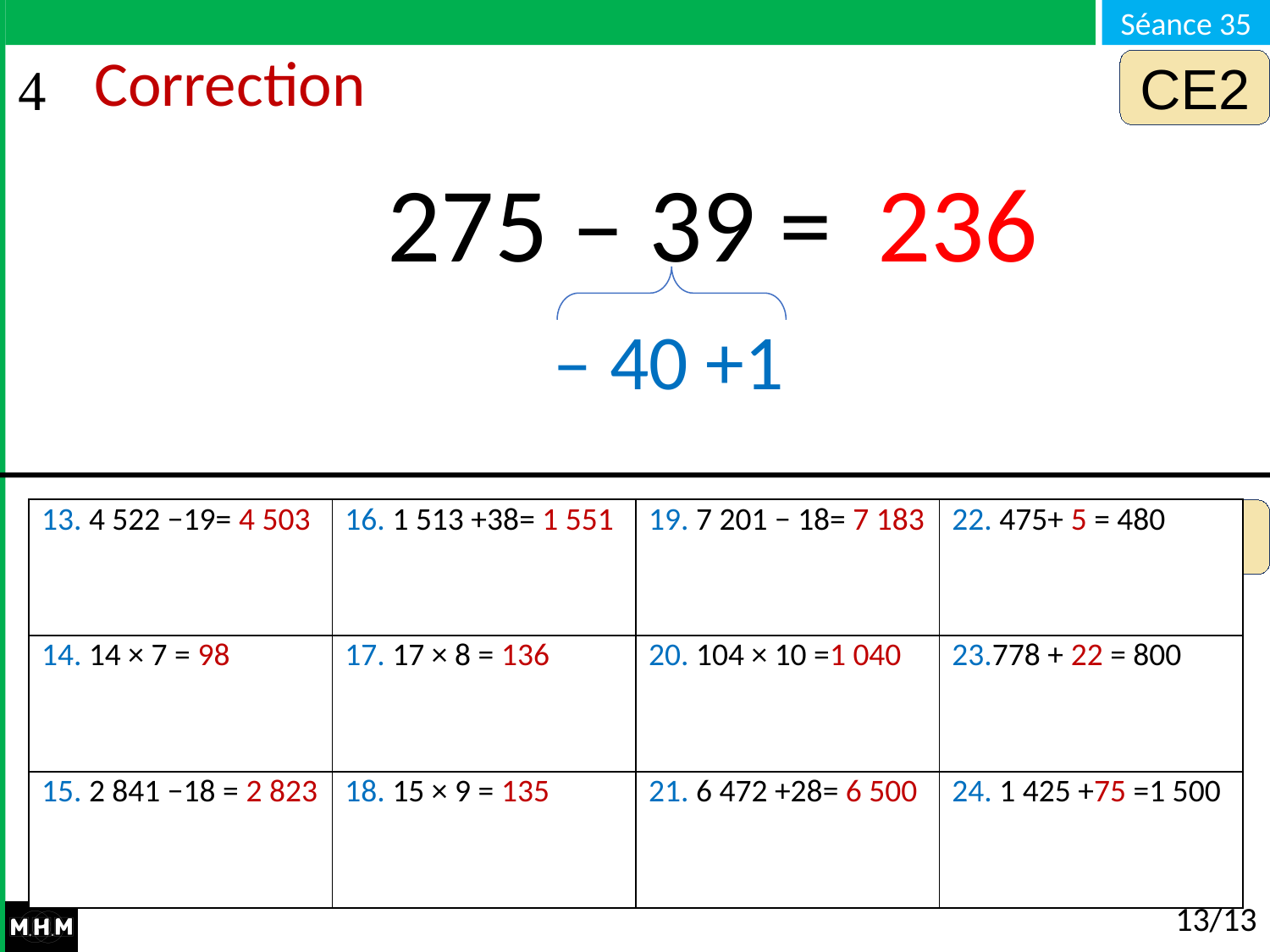

CE2
# Correction
275 – 39 =
236

– 40 +1

| 13. 4 522 −19= 4 503 | 16. 1 513 +38= 1 551 | 19. 7 201 − 18= 7 183 | 22. 475+ 5 = 480 |
| --- | --- | --- | --- |
| 14. 14 × 7 = 98 | 17. 17 × 8 = 136 | 20. 104 × 10 =1 040 | 23.778 + 22 = 800 |
| 15. 2 841 −18 = 2 823 | 18. 15 × 9 = 135 | 21. 6 472 +28= 6 500 | 24. 1 425 +75 =1 500 |
CM1
13/13